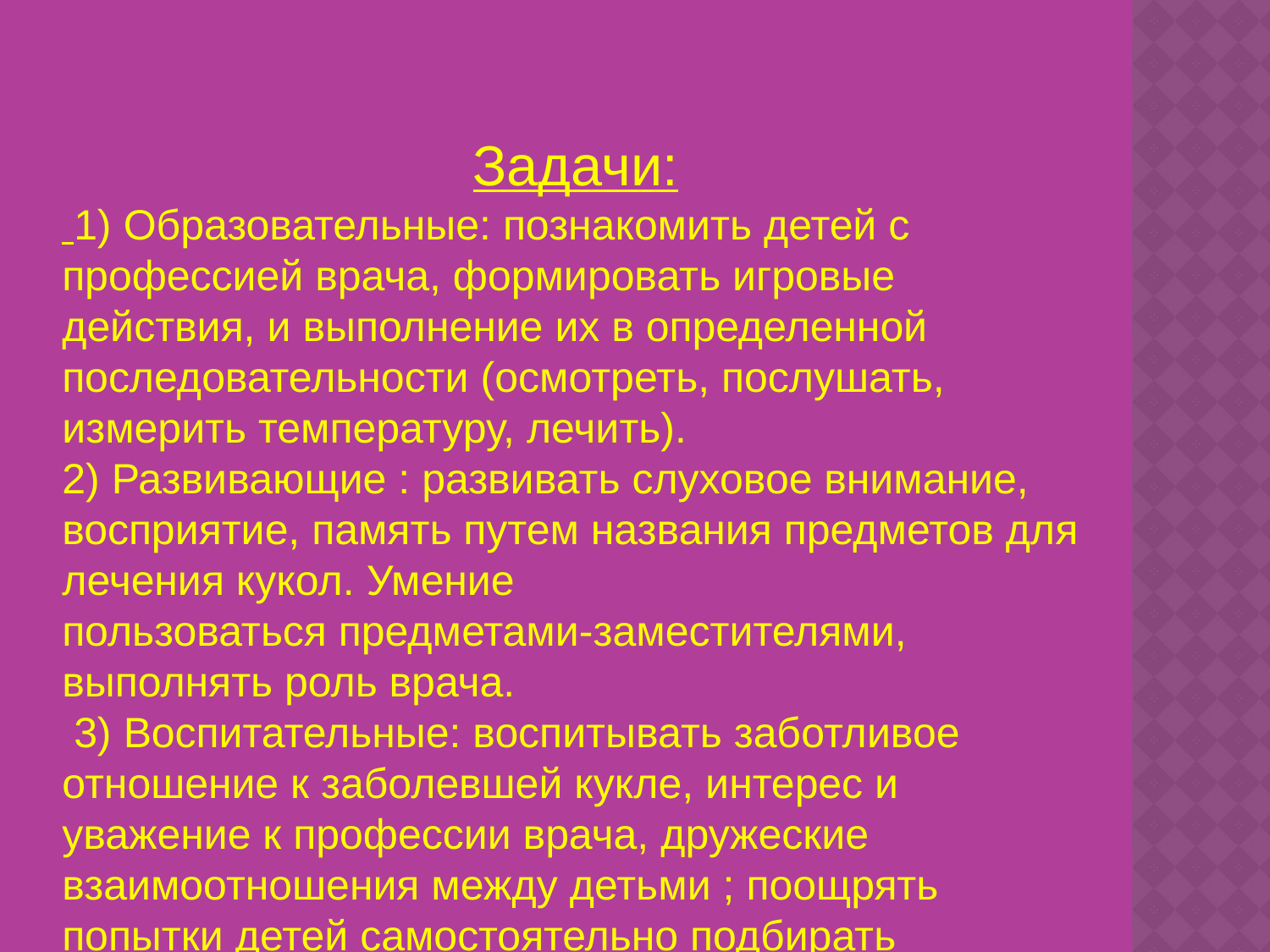

#
Задачи:
 1) Образовательные: познакомить детей с профессией врача, формировать игровые действия, и выполнение их в определенной последовательности (осмотреть, послушать, измерить температуру, лечить).
2) Развивающие : развивать слуховое внимание, восприятие, память путем названия предметов для лечения кукол. Умение
пользоваться предметами-заместителями, выполнять роль врача.
 3) Воспитательные: воспитывать заботливое отношение к заболевшей кукле, интерес и уважение к профессии врача, дружеские взаимоотношения между детьми ; поощрять попытки детей самостоятельно подбирать атрибуты  для игры.